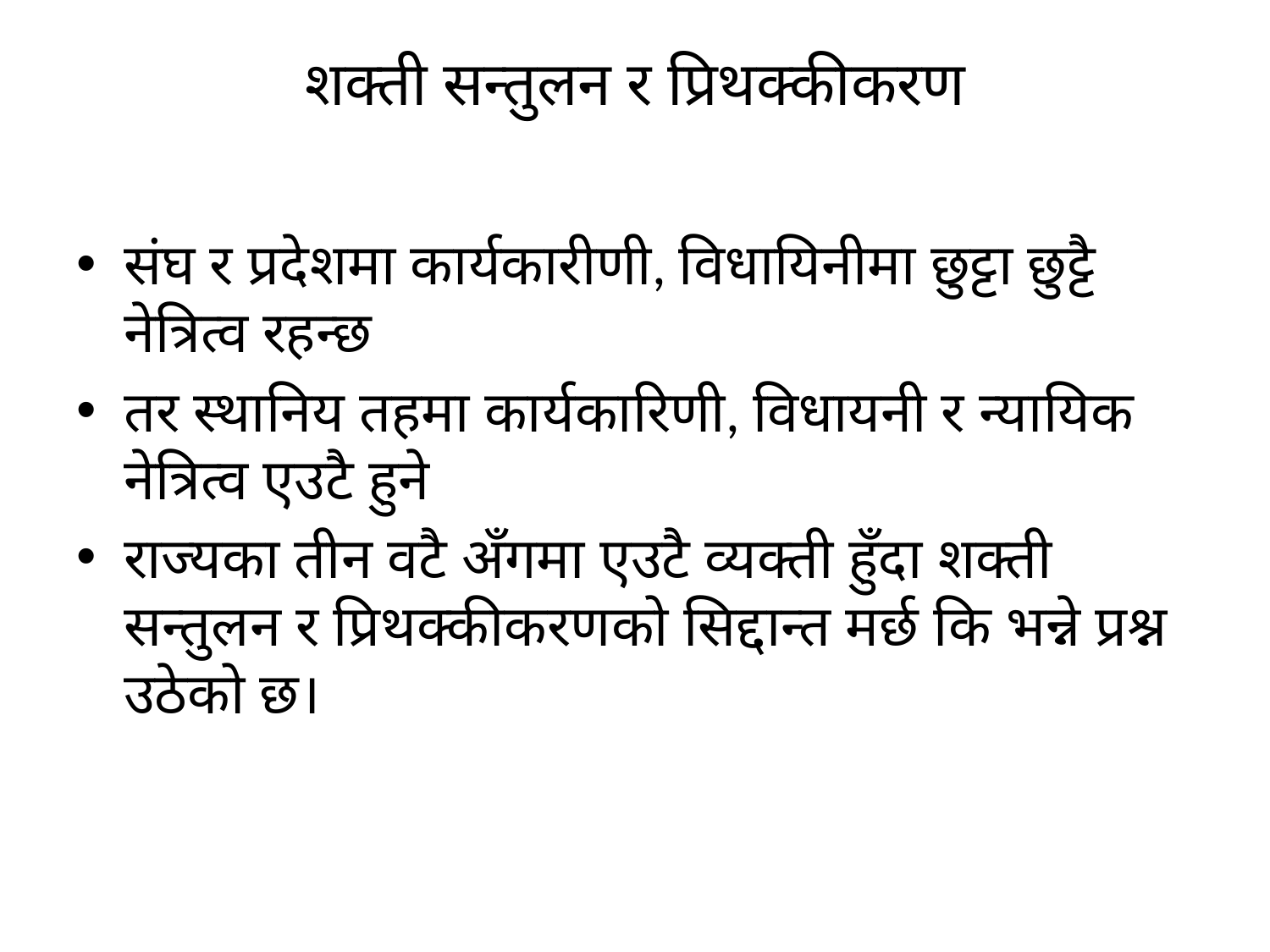

# शक्ती सन्तुलन र प्रिथक्कीकरण
संघ र प्रदेशमा कार्यकारीणी, विधायिनीमा छुट्टा छुट्टै नेत्रित्व रहन्छ
तर स्थानिय तहमा कार्यकारिणी, विधायनी र न्यायिक नेत्रित्व एउटै हुने
राज्यका तीन वटै अँगमा एउटै व्यक्ती हुँदा शक्ती सन्तुलन र प्रिथक्कीकरणको सिद्दान्त मर्छ कि भन्ने प्रश्न उठेको छ।